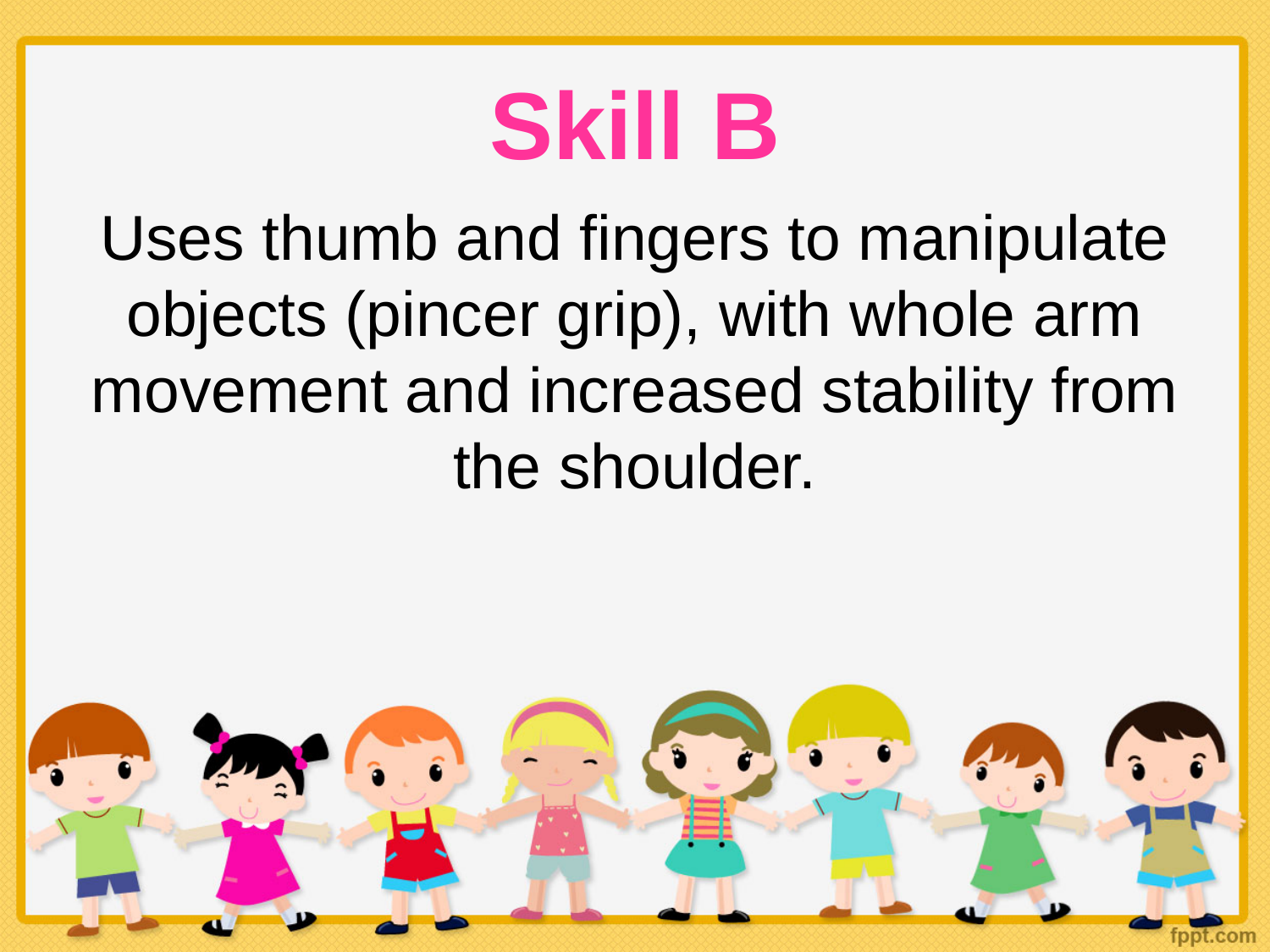

# Skill B
Uses thumb and fingers to manipulate objects (pincer grip), with whole arm movement and increased stability from the shoulder.